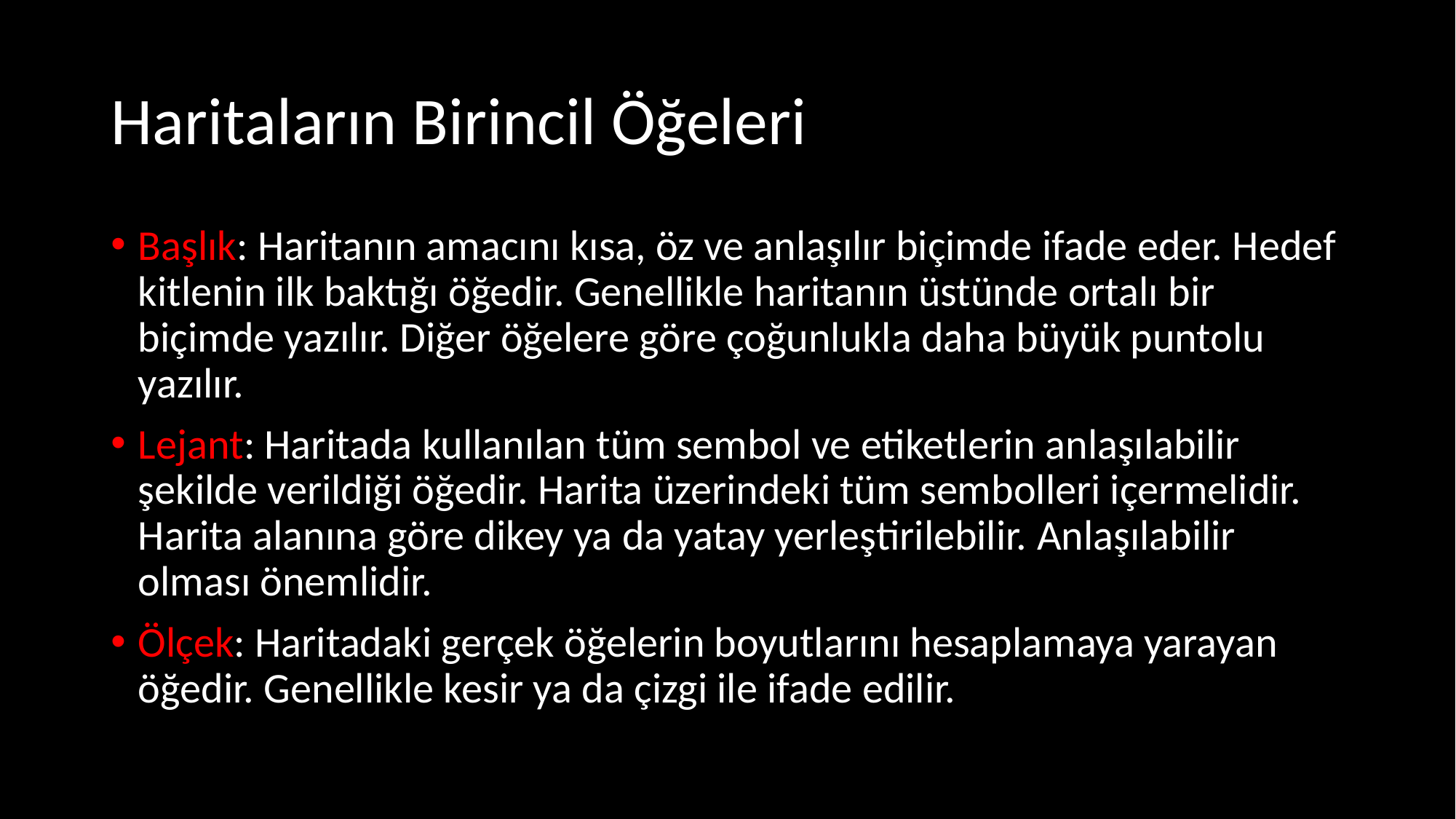

# Haritaların Birincil Öğeleri
Başlık: Haritanın amacını kısa, öz ve anlaşılır biçimde ifade eder. Hedef kitlenin ilk baktığı öğedir. Genellikle haritanın üstünde ortalı bir biçimde yazılır. Diğer öğelere göre çoğunlukla daha büyük puntolu yazılır.
Lejant: Haritada kullanılan tüm sembol ve etiketlerin anlaşılabilir şekilde verildiği öğedir. Harita üzerindeki tüm sembolleri içermelidir. Harita alanına göre dikey ya da yatay yerleştirilebilir. Anlaşılabilir olması önemlidir.
Ölçek: Haritadaki gerçek öğelerin boyutlarını hesaplamaya yarayan öğedir. Genellikle kesir ya da çizgi ile ifade edilir.